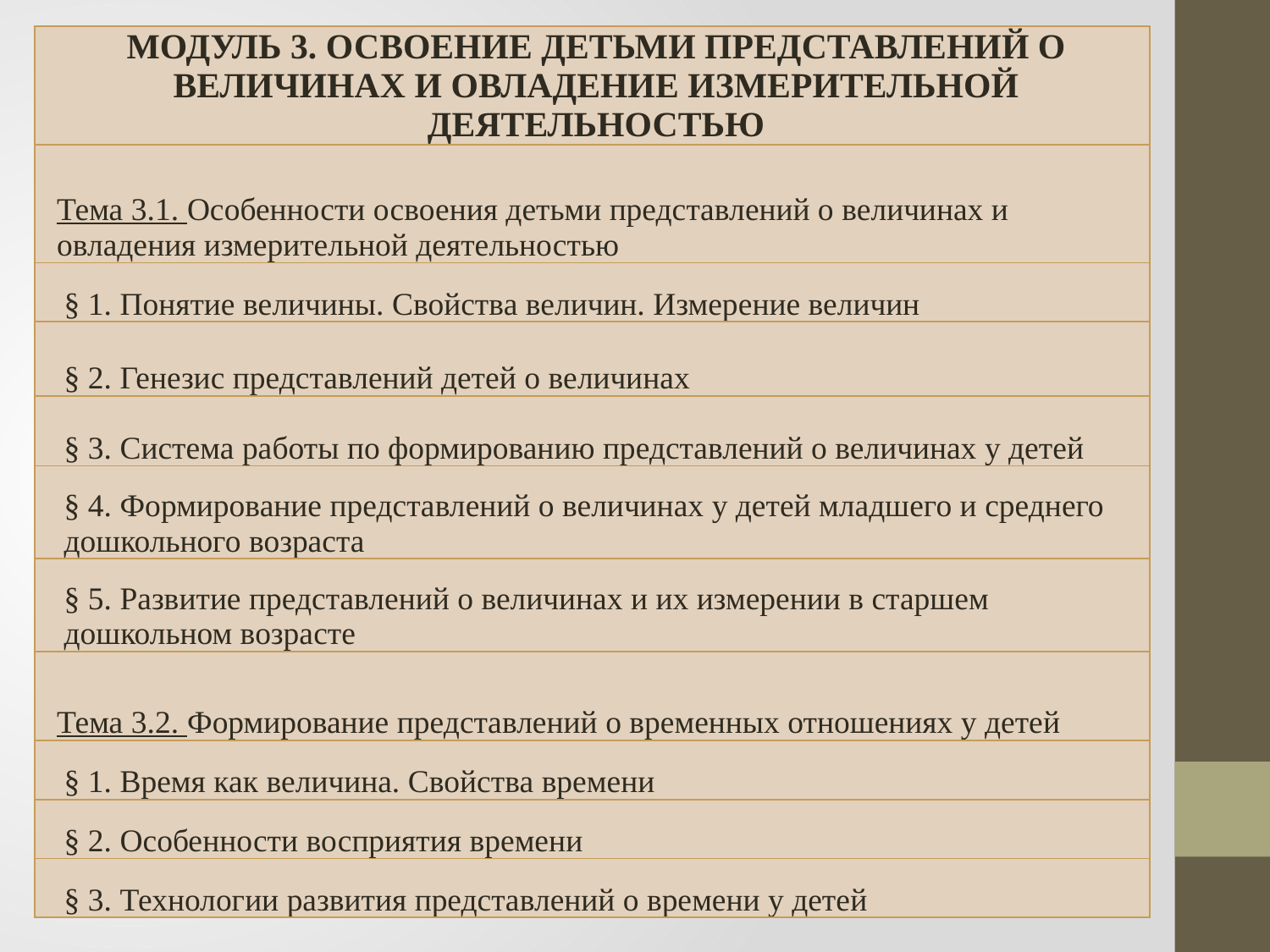

| МОДУЛЬ 3. ОСВОЕНИЕ ДЕТЬМИ ПРЕДСТАВЛЕНИЙ О ВЕЛИЧИНАХ И ОВЛАДЕНИЕ ИЗМЕРИТЕЛЬНОЙ ДЕЯТЕЛЬНОСТЬЮ |
| --- |
| Тема 3.1. Особенности освоения детьми представлений о величинах и овладения измерительной деятельностью |
| § 1. Понятие величины. Свойства величин. Измерение величин |
| § 2. Генезис представлений детей о величинах |
| § 3. Система работы по формированию представлений о величинах у детей |
| § 4. Формирование представлений о величинах у детей младшего и среднего дошкольного возраста |
| § 5. Развитие представлений о величинах и их измерении в старшем дошкольном возрасте |
| Тема 3.2. Формирование представлений о временных отношениях у детей |
| § 1. Время как величина. Свойства времени |
| § 2. Особенности восприятия времени |
| § 3. Технологии развития представлений о времени у детей |